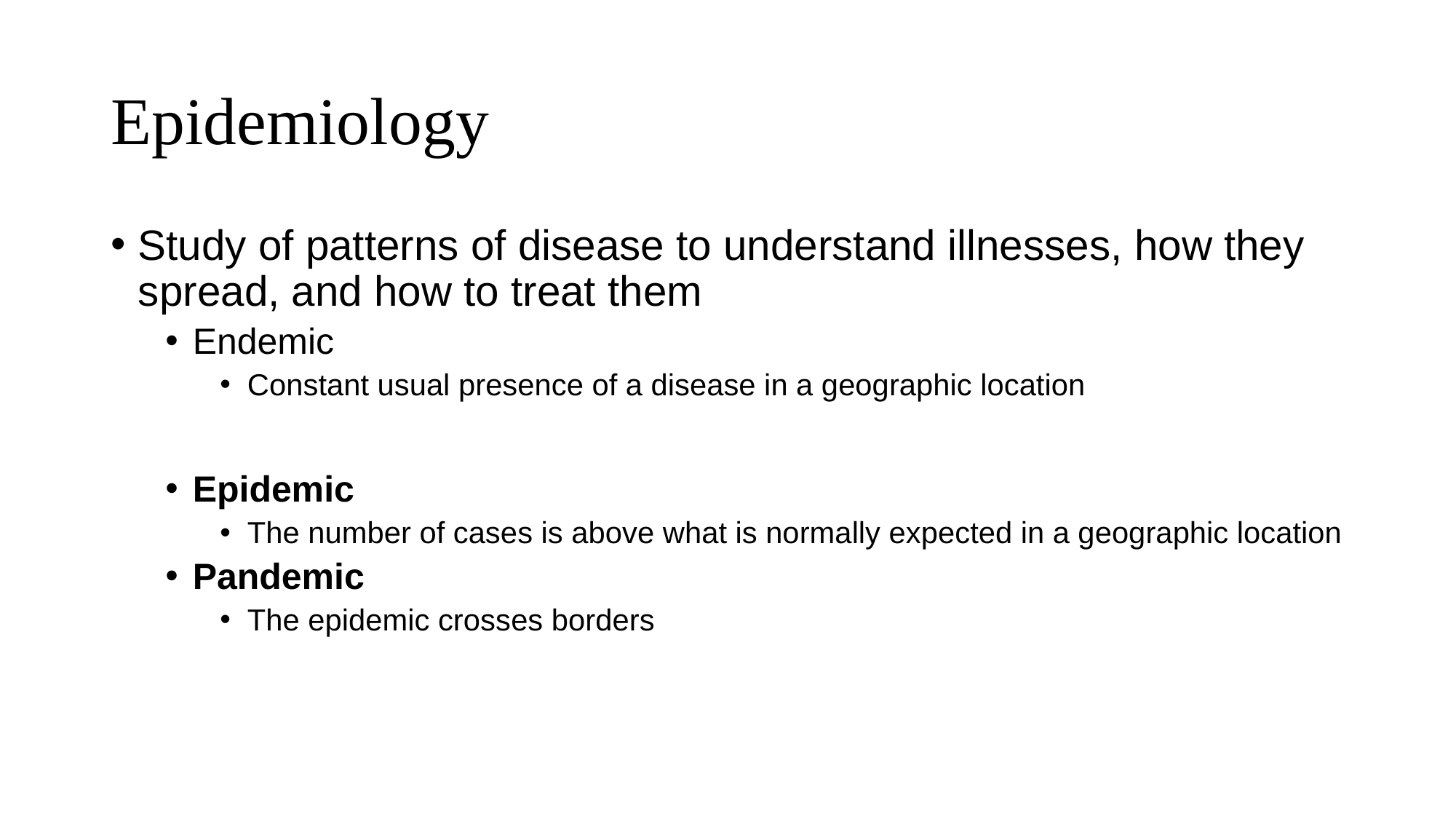

# Epidemiology
Study of patterns of disease to understand illnesses, how they spread, and how to treat them
Endemic
Constant usual presence of a disease in a geographic location

Epidemic
The number of cases is above what is normally expected in a geographic location
Pandemic
The epidemic crosses borders